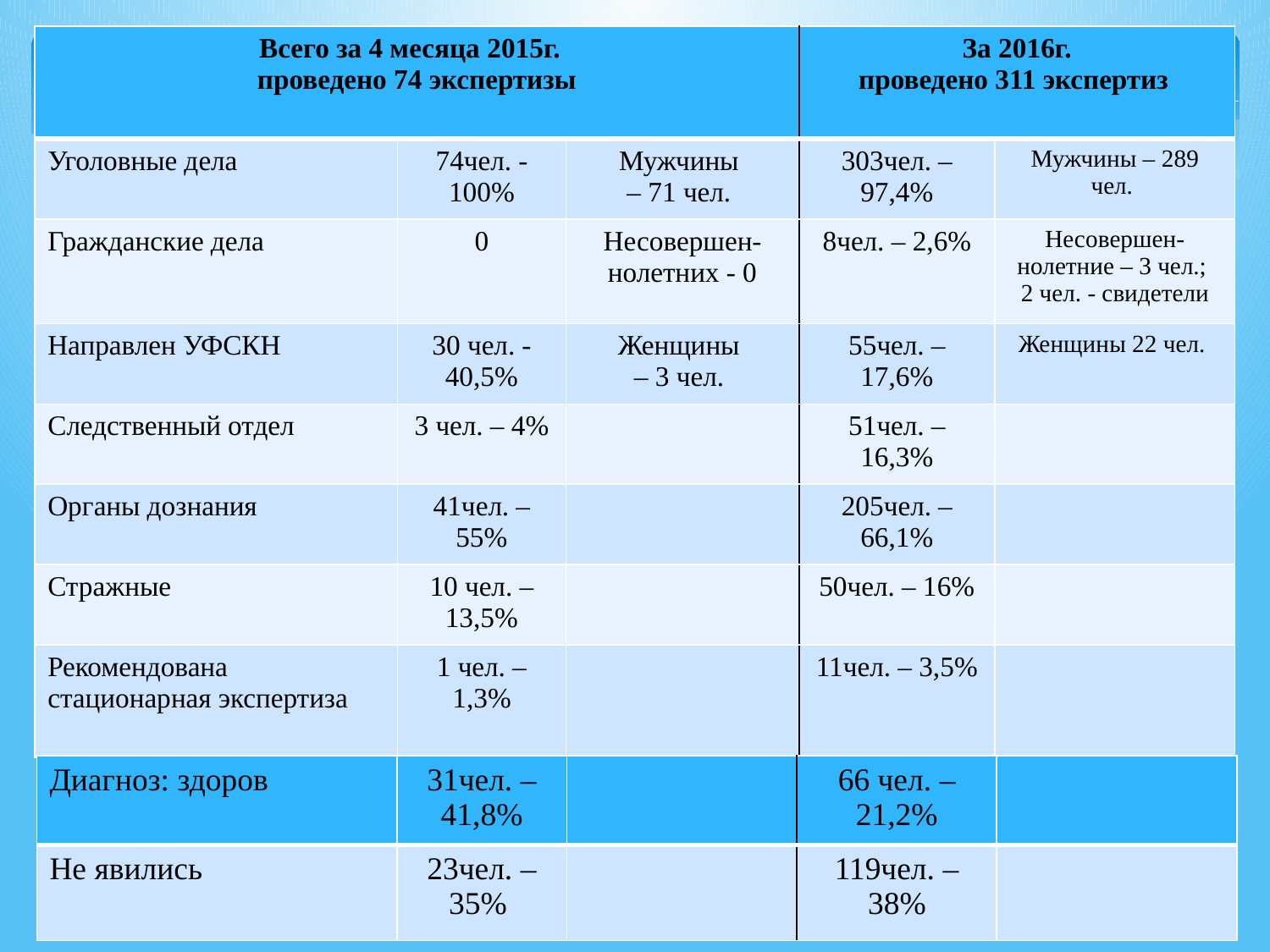

| Всего за 4 месяца 2015г. проведено 74 экспертизы |  |  | За 2016г. проведено 311 экспертиз |  |
| --- | --- | --- | --- | --- |
| Уголовные дела | 74чел. -100% | Мужчины – 71 чел. | 303чел. – 97,4% | Мужчины – 289 чел. |
| Гражданские дела | 0 | Несовершен-нолетних - 0 | 8чел. – 2,6% | Несовершен-нолетние – 3 чел.; 2 чел. - свидетели |
| Направлен УФСКН | 30 чел. -40,5% | Женщины – 3 чел. | 55чел. – 17,6% | Женщины 22 чел. |
| Следственный отдел | 3 чел. – 4% |  | 51чел. – 16,3% |  |
| Органы дознания | 41чел. – 55% |  | 205чел. – 66,1% |  |
| Стражные | 10 чел. – 13,5% |  | 50чел. – 16% |  |
| Рекомендована стационарная экспертиза | 1 чел. – 1,3% |  | 11чел. – 3,5% |  |

| Диагноз: здоров | 31чел. – 41,8% |  | 66 чел. – 21,2% |  |
| --- | --- | --- | --- | --- |
| Не явились | 23чел. – 35% |  | 119чел. – 38% |  |